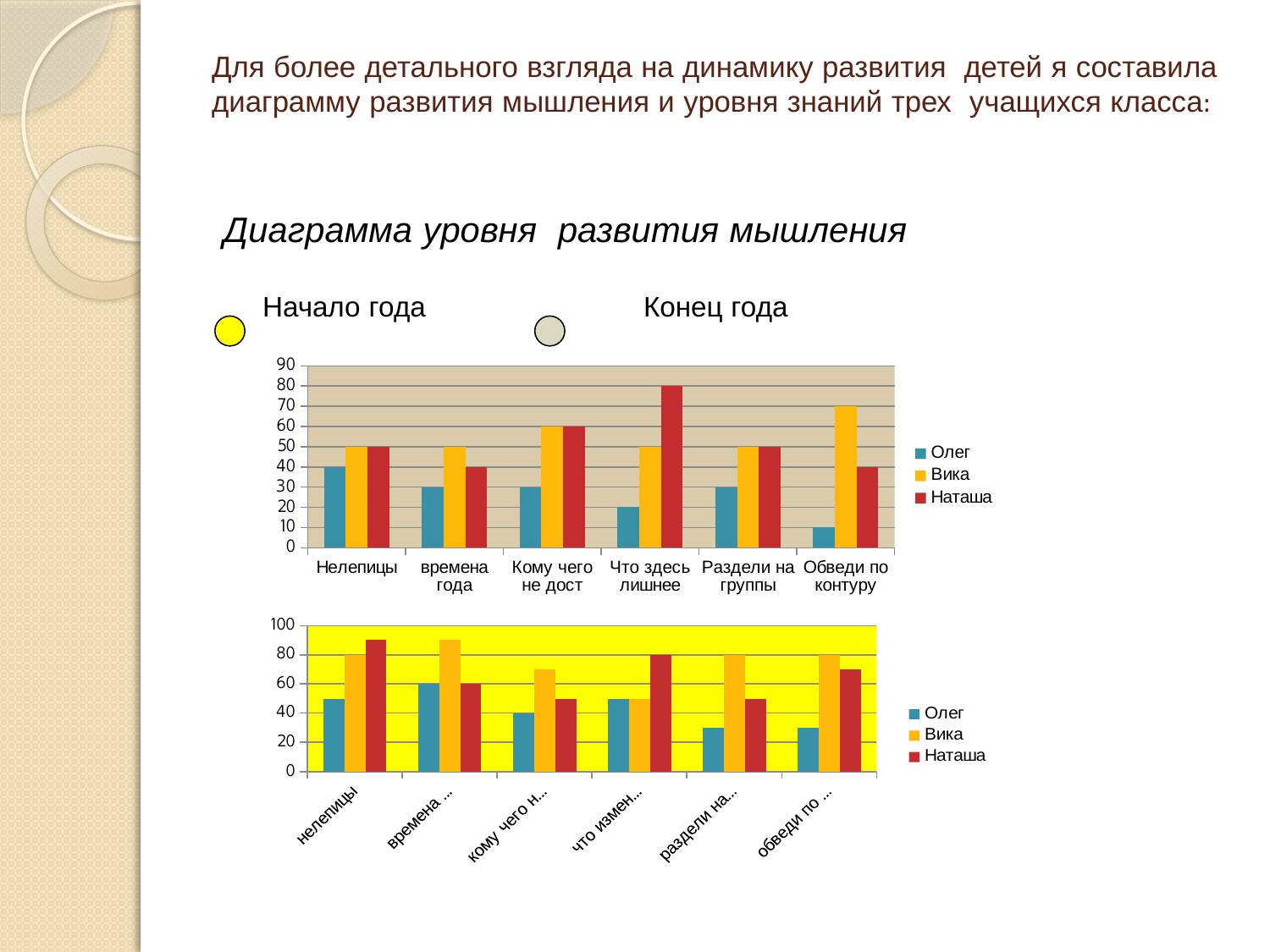

# Для более детального взгляда на динамику развития  детей я составила диаграмму развития мышления и уровня знаний трех  учащихся класса:
Диаграмма уровня  развития мышления
	Начало года		Конец года

### Chart

| Category | Олег | Вика | Наташа |
|---|---|---|---|
| Нелепицы | 40.0 | 50.0 | 50.0 |
| времена года | 30.0 | 50.0 | 40.0 |
| Кому чего не дост | 30.0 | 60.0 | 60.0 |
| Что здесь лишнее | 20.0 | 50.0 | 80.0 |
| Раздели на группы | 30.0 | 50.0 | 50.0 |
| Обведи по контуру | 10.0 | 70.0 | 40.0 |

### Chart

| Category | Олег | Вика | Наташа |
|---|---|---|---|
| нелепицы | 50.0 | 80.0 | 90.0 |
| времена года | 60.0 | 90.0 | 60.0 |
| кому чего недостает | 40.0 | 70.0 | 50.0 |
| что изменилось | 50.0 | 50.0 | 80.0 |
| раздели на группы | 30.0 | 80.0 | 50.0 |
| обведи по контуру | 30.0 | 80.0 | 70.0 |